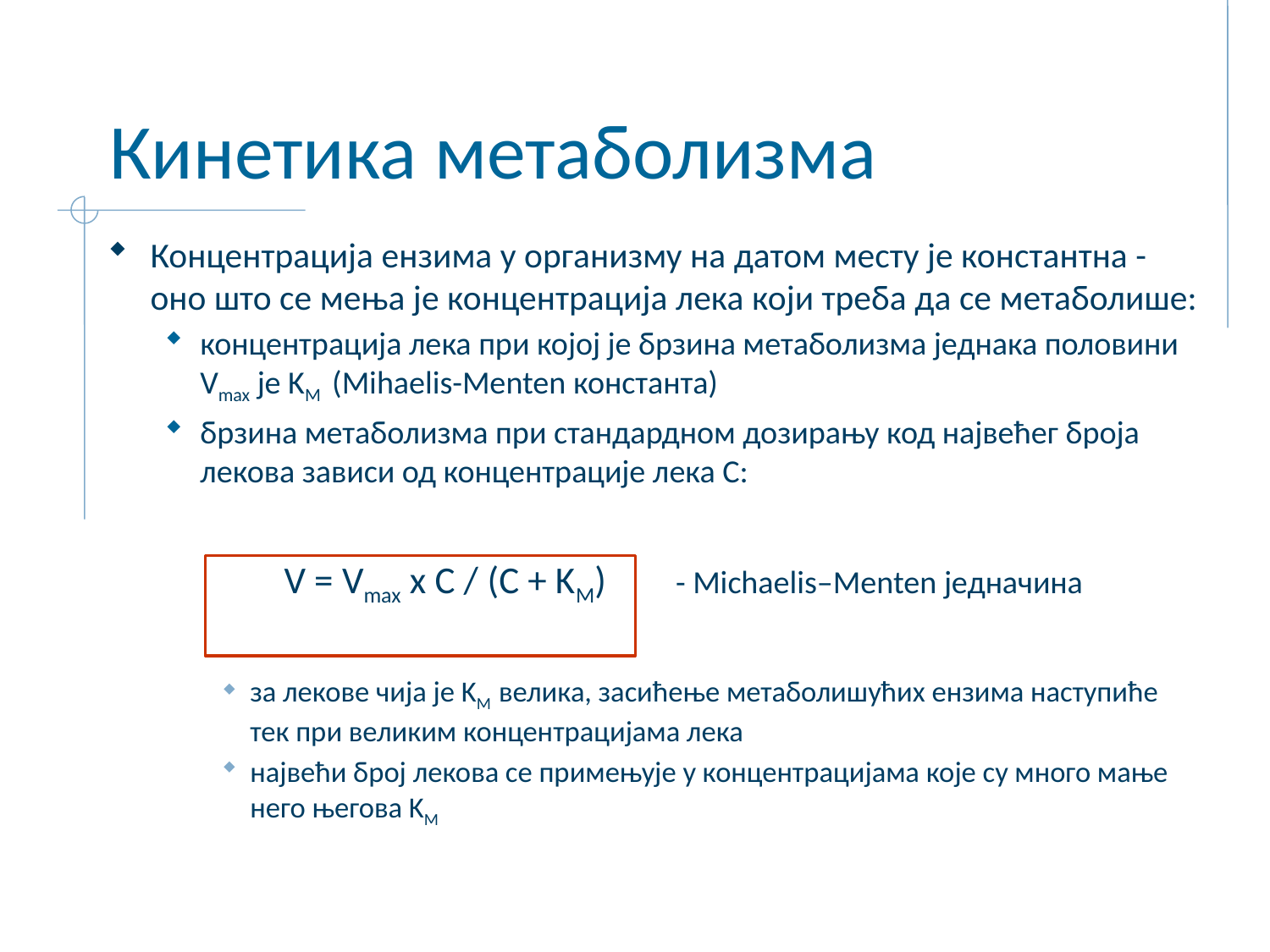

# Кинетика метаболизма
Концентрација ензима у организму на датом месту је константна - оно што се мења је концентрација лека који треба да се метаболише:
концентрација лека при којој је брзина метаболизма једнака половини Vmax је KM  (Mihaelis-Menten константа)
брзина метаболизма при стандардном дозирању код највећег броја лекова зависи од концентрације лека C:

V = Vmax x C / (C + KM)        - Michaelis–Menten једначина

за лекове чија је KM  велика, засићење метаболишућих ензима наступиће тек при великим концентрацијама лека
највећи број лекова се примењује у концентрацијама које су много мање него његова KM